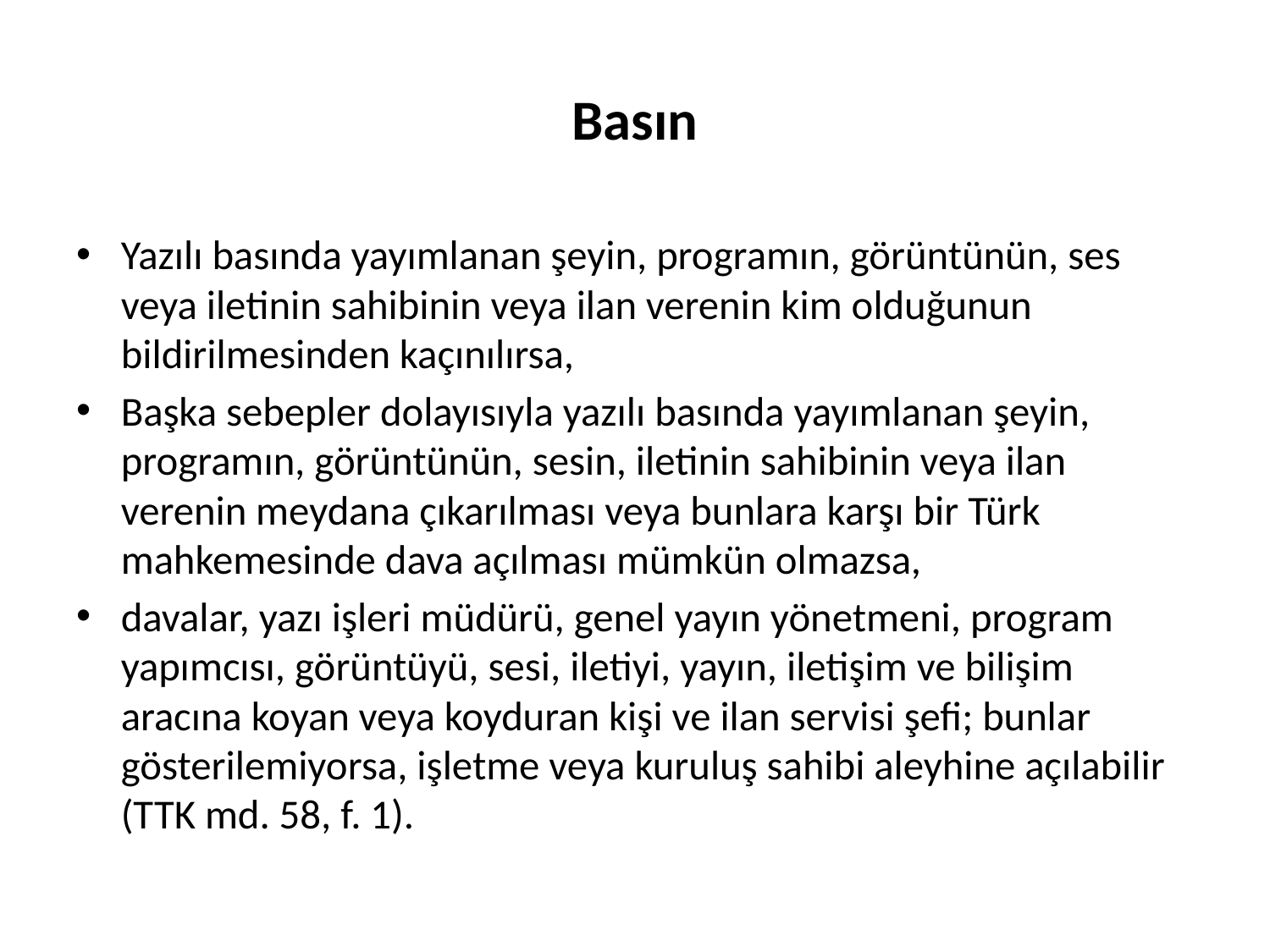

# Basın
Yazılı basında yayımlanan şeyin, programın, görüntünün, ses veya iletinin sahibinin veya ilan verenin kim olduğunun bildirilmesinden kaçınılırsa,
Başka sebepler dolayısıyla yazılı basında yayımlanan şeyin, programın, görüntünün, sesin, iletinin sahibinin veya ilan verenin meydana çıkarılması veya bunlara karşı bir Türk mahkemesinde dava açılması mümkün olmazsa,
davalar, yazı işleri müdürü, genel yayın yönetmeni, program yapımcısı, görüntüyü, sesi, iletiyi, yayın, iletişim ve bilişim aracına koyan veya koyduran kişi ve ilan servisi şefi; bunlar gösterilemiyorsa, işletme veya kuruluş sahibi aleyhine açılabilir (TTK md. 58, f. 1).